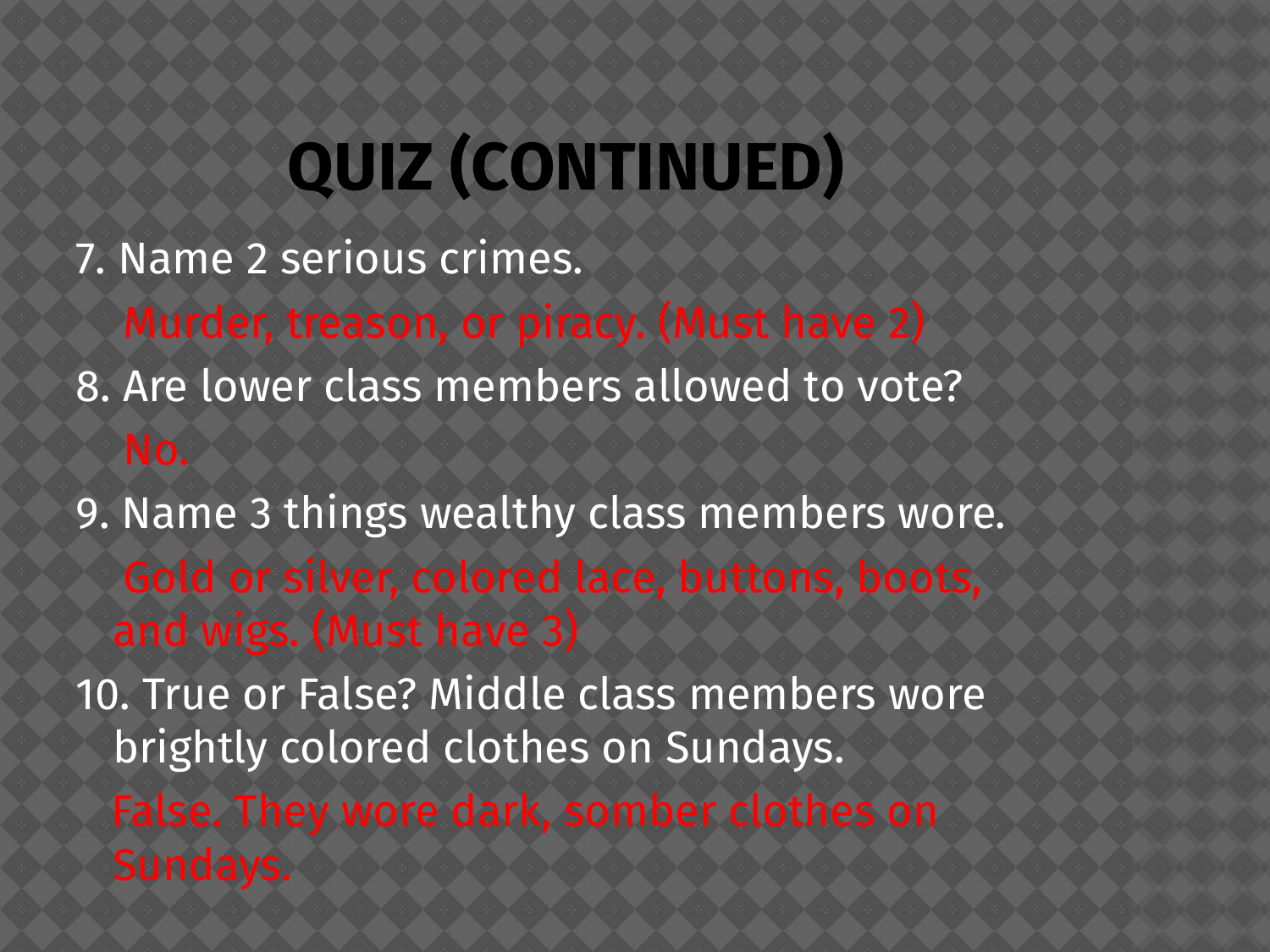

# Quiz (Continued)
7. Name 2 serious crimes.
    Murder, treason, or piracy. (Must have 2)
8. Are lower class members allowed to vote?
    No.
9. Name 3 things wealthy class members wore.
    Gold or silver, colored lace, buttons, boots, and wigs. (Must have 3)
10. True or False? Middle class members wore brightly colored clothes on Sundays.
   False. They wore dark, somber clothes on Sundays.